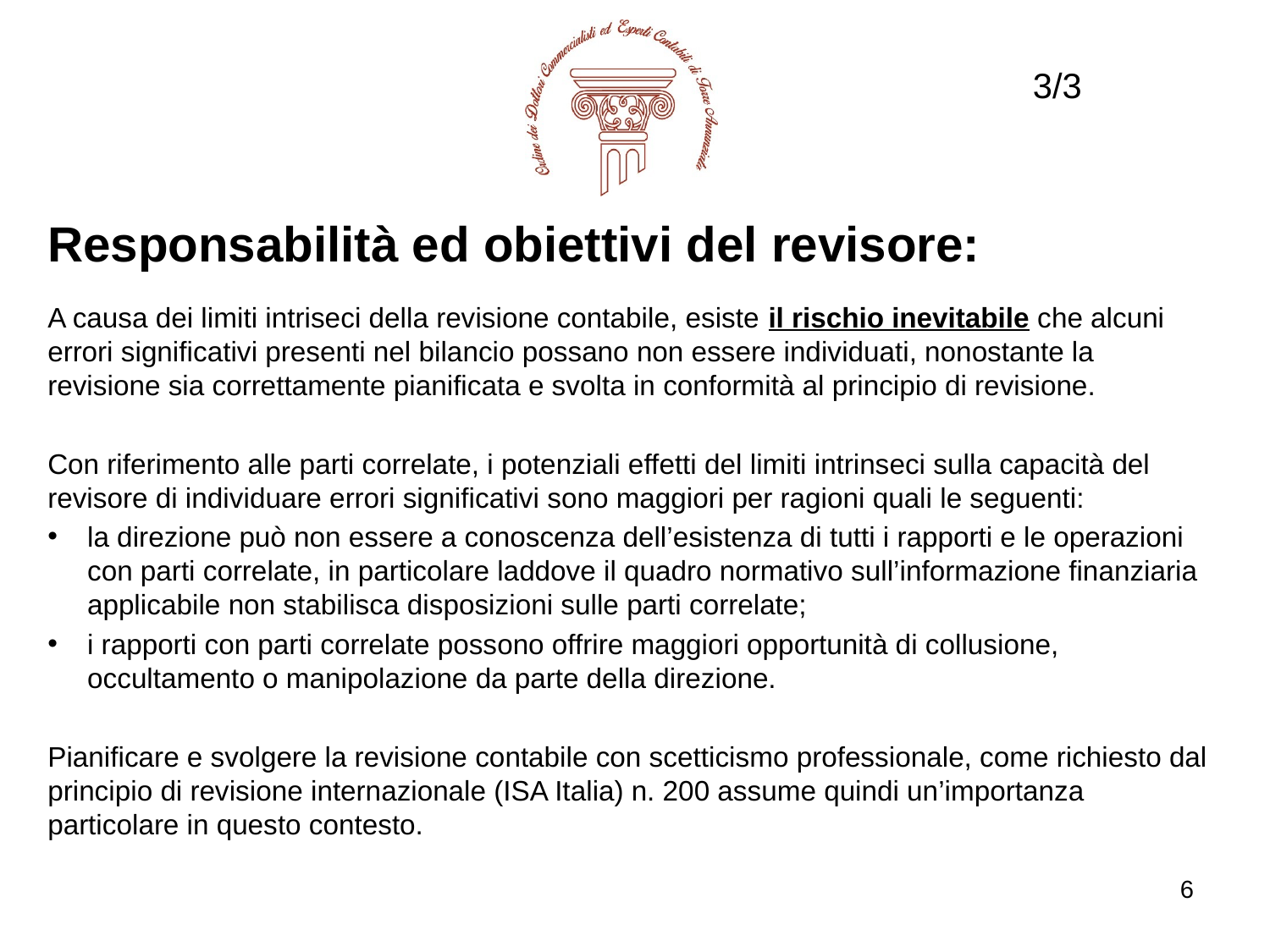

3/3
Responsabilità ed obiettivi del revisore:

A causa dei limiti intriseci della revisione contabile, esiste il rischio inevitabile che alcuni errori significativi presenti nel bilancio possano non essere individuati, nonostante la revisione sia correttamente pianificata e svolta in conformità al principio di revisione.

Con riferimento alle parti correlate, i potenziali effetti del limiti intrinseci sulla capacità del revisore di individuare errori significativi sono maggiori per ragioni quali le seguenti:
la direzione può non essere a conoscenza dell’esistenza di tutti i rapporti e le operazioni con parti correlate, in particolare laddove il quadro normativo sull’informazione finanziaria applicabile non stabilisca disposizioni sulle parti correlate;
i rapporti con parti correlate possono offrire maggiori opportunità di collusione, occultamento o manipolazione da parte della direzione.

Pianificare e svolgere la revisione contabile con scetticismo professionale, come richiesto dal principio di revisione internazionale (ISA Italia) n. 200 assume quindi un’importanza particolare in questo contesto.

6